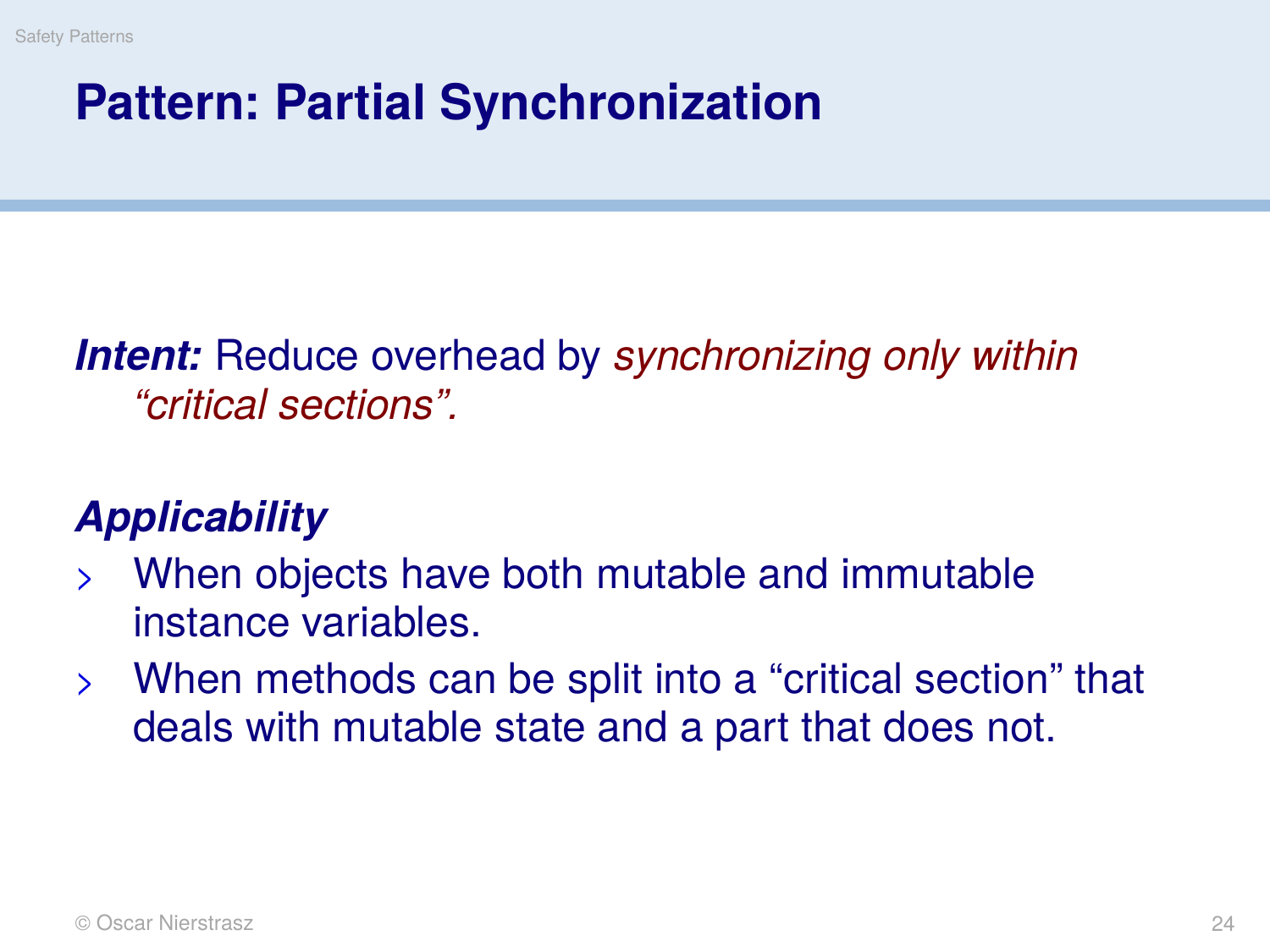

Safety Patterns
# Pattern: Partial Synchronization
Intent: Reduce overhead by synchronizing only within “critical sections”.

Applicability
When objects have both mutable and immutable instance variables.
When methods can be split into a “critical section” that deals with mutable state and a part that does not.
© Oscar Nierstrasz
24